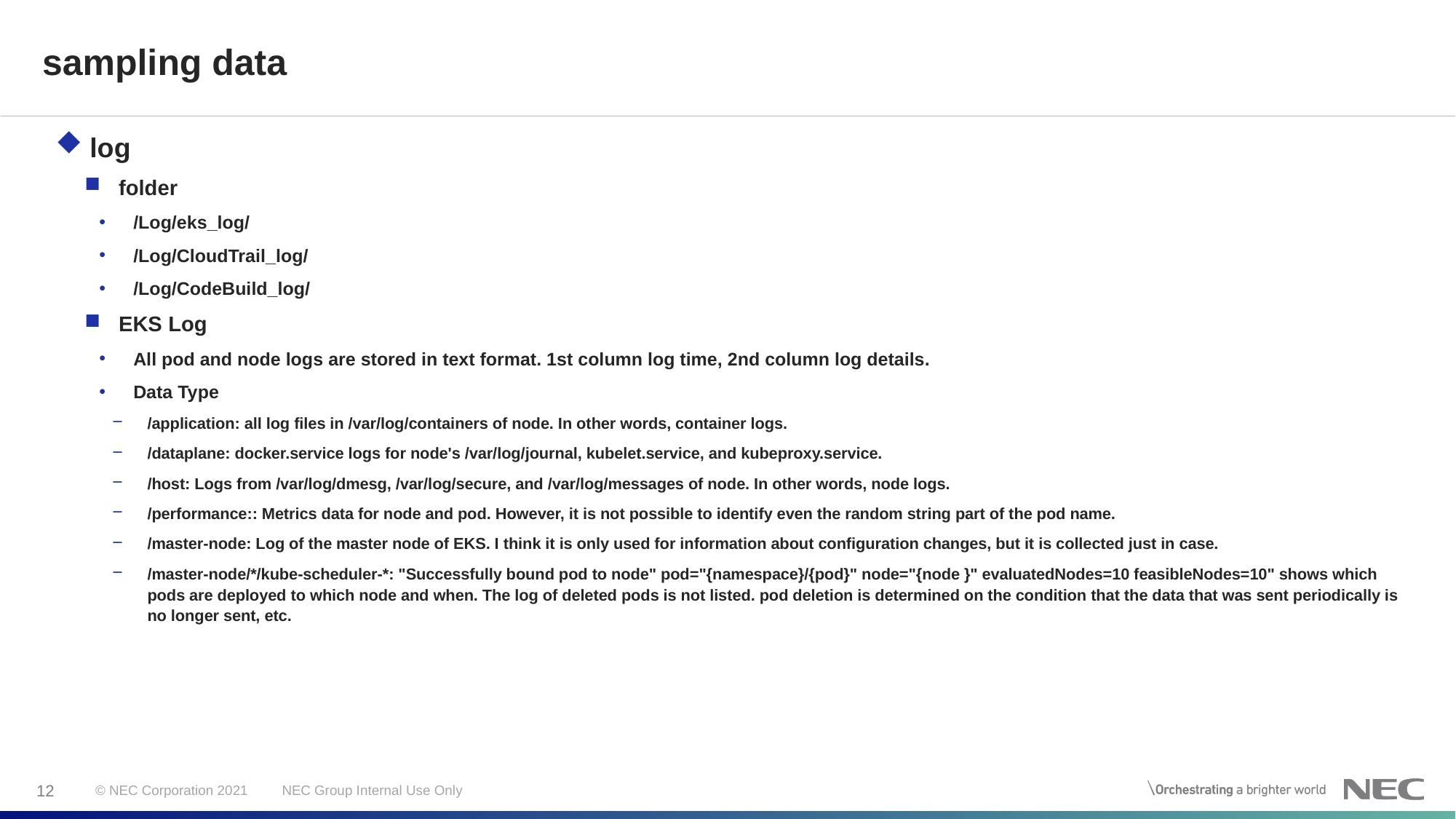

# sampling data
log
folder
/Log/eks_log/
/Log/CloudTrail_log/
/Log/CodeBuild_log/
EKS Log
All pod and node logs are stored in text format. 1st column log time, 2nd column log details.
Data Type
/application: all log files in /var/log/containers of node. In other words, container logs.
/dataplane: docker.service logs for node's /var/log/journal, kubelet.service, and kubeproxy.service.
/host: Logs from /var/log/dmesg, /var/log/secure, and /var/log/messages of node. In other words, node logs.
/performance:: Metrics data for node and pod. However, it is not possible to identify even the random string part of the pod name.
/master-node: Log of the master node of EKS. I think it is only used for information about configuration changes, but it is collected just in case.
/master-node/*/kube-scheduler-*: "Successfully bound pod to node" pod="{namespace}/{pod}" node="{node }" evaluatedNodes=10 feasibleNodes=10" shows which pods are deployed to which node and when. The log of deleted pods is not listed. pod deletion is determined on the condition that the data that was sent periodically is no longer sent, etc.